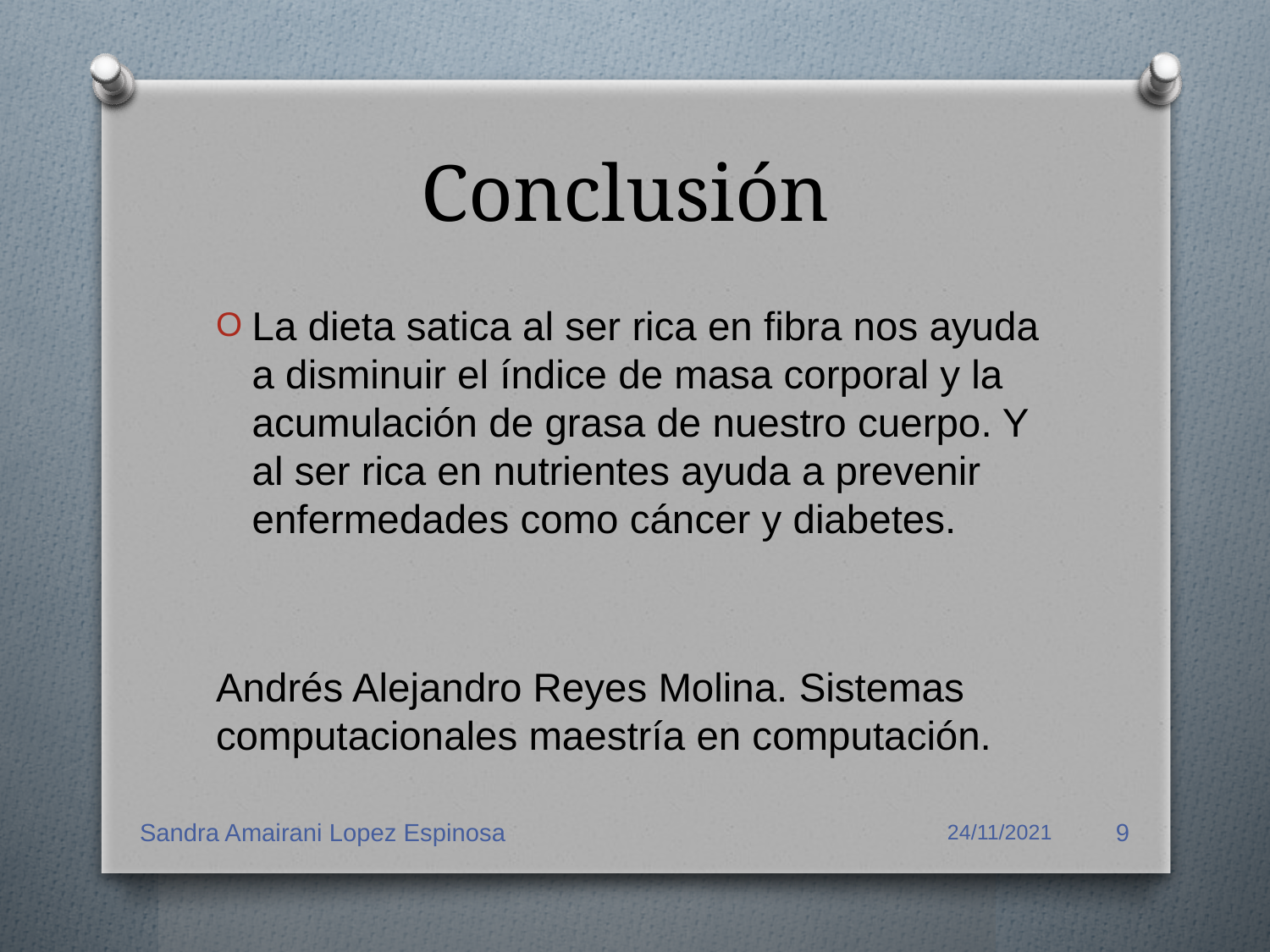

# Conclusión
La dieta satica al ser rica en fibra nos ayuda a disminuir el índice de masa corporal y la acumulación de grasa de nuestro cuerpo. Y al ser rica en nutrientes ayuda a prevenir enfermedades como cáncer y diabetes.

Andrés Alejandro Reyes Molina. Sistemas computacionales maestría en computación.
Sandra Amairani Lopez Espinosa
24/11/2021
9